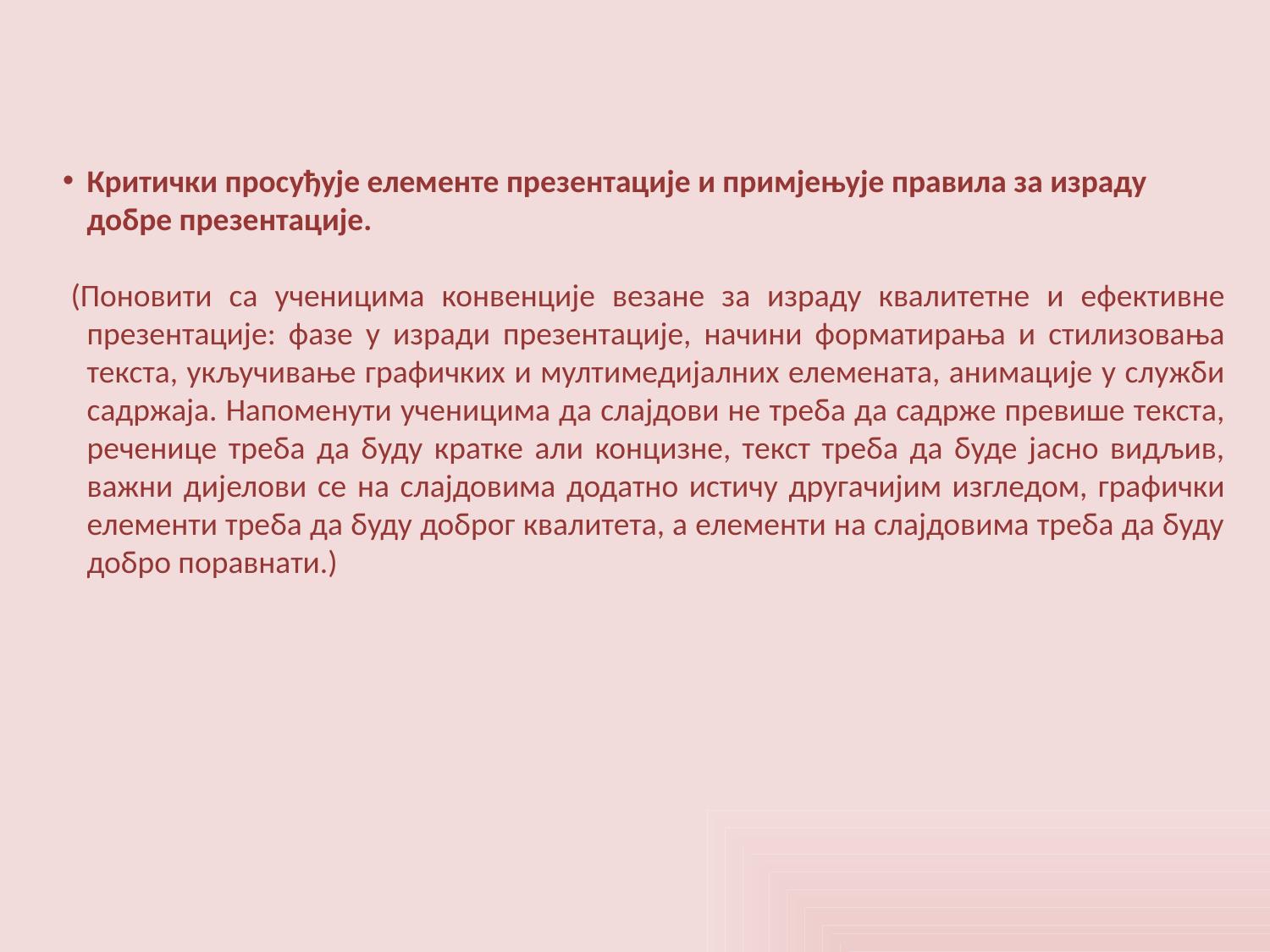

Критички просуђује елементе презентације и примјењује правила за израду добре презентације.

(Поновити са ученицима конвенције везане за израду квалитетне и ефективне презентације: фазе у изради презентације, начини форматирања и стилизовања текста, укључивање графичких и мултимедијалних елемената, анимације у служби садржаја. Напоменути ученицима да слајдови не треба да садрже превише текста, реченице треба да буду кратке али концизне, текст треба да буде јасно видљив, важни дијелови се на слајдовима додатно истичу другачијим изгледом, графички елементи треба да буду доброг квалитета, а елементи на слајдовима треба да буду добро поравнати.)